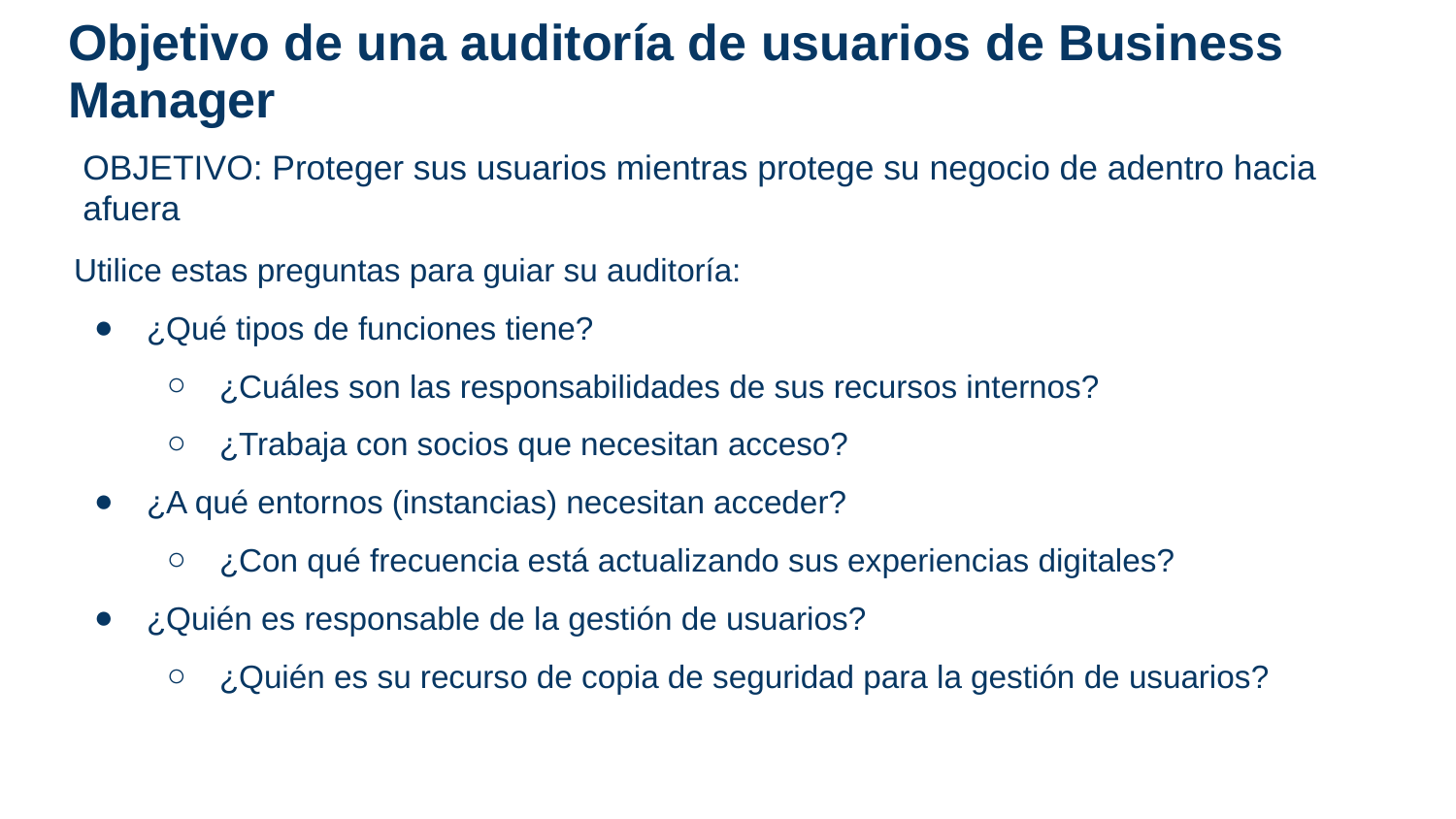

Objetivo de una auditoría de usuarios de Business Manager
OBJETIVO: Proteger sus usuarios mientras protege su negocio de adentro hacia afuera
Utilice estas preguntas para guiar su auditoría:
¿Qué tipos de funciones tiene?
¿Cuáles son las responsabilidades de sus recursos internos?
¿Trabaja con socios que necesitan acceso?
¿A qué entornos (instancias) necesitan acceder?
¿Con qué frecuencia está actualizando sus experiencias digitales?
¿Quién es responsable de la gestión de usuarios?
¿Quién es su recurso de copia de seguridad para la gestión de usuarios?